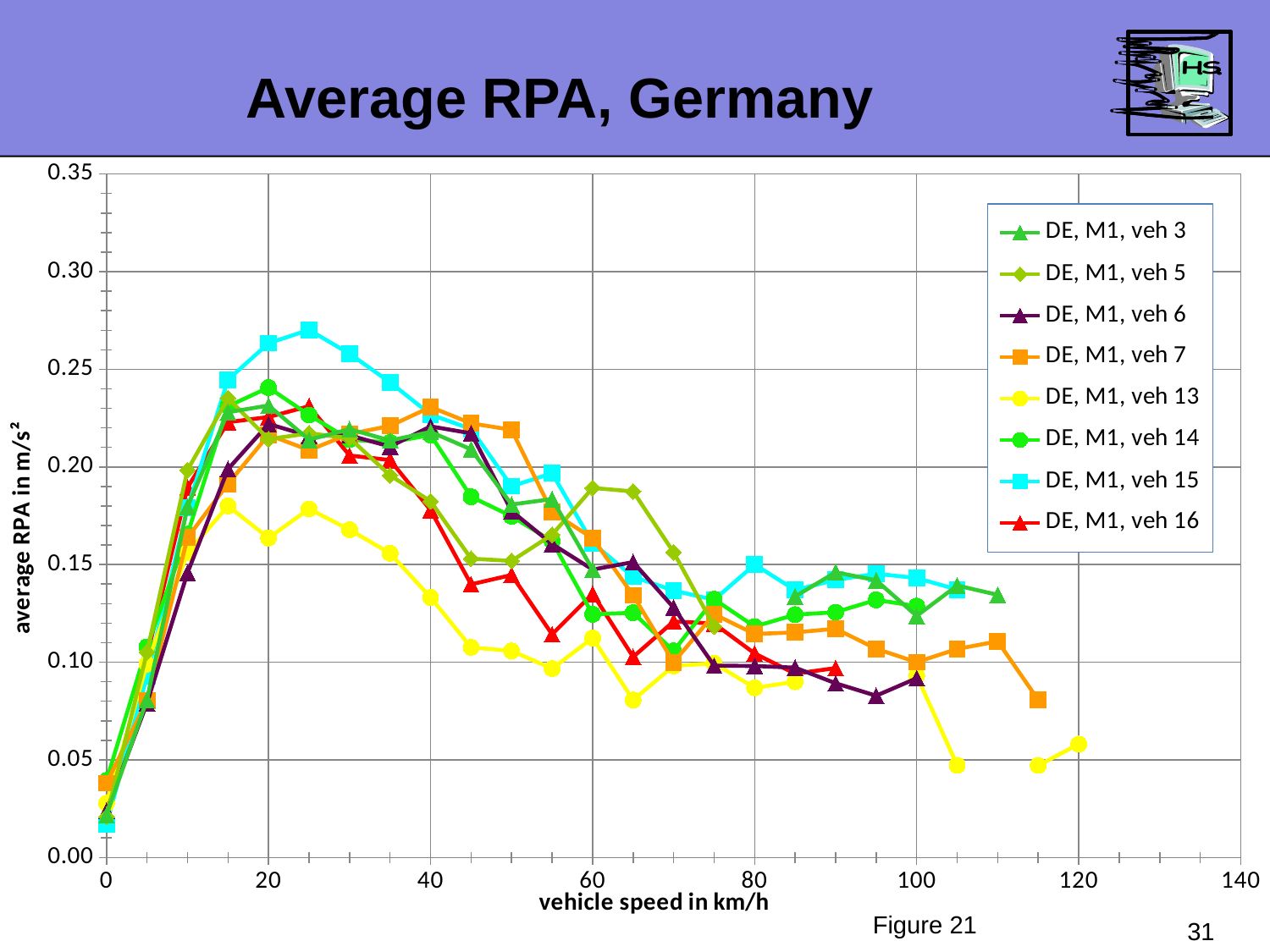

Average RPA, Germany

### Chart

| Category | DE, M1, veh 3 | DE, M1, veh 5 | DE, M1, veh 6 | DE, M1, veh 7 | DE, M1, veh 13 | DE, M1, veh 14 | DE, M1, veh 15 | DE, M1, veh 16 |
|---|---|---|---|---|---|---|---|---|

Figure 21
31